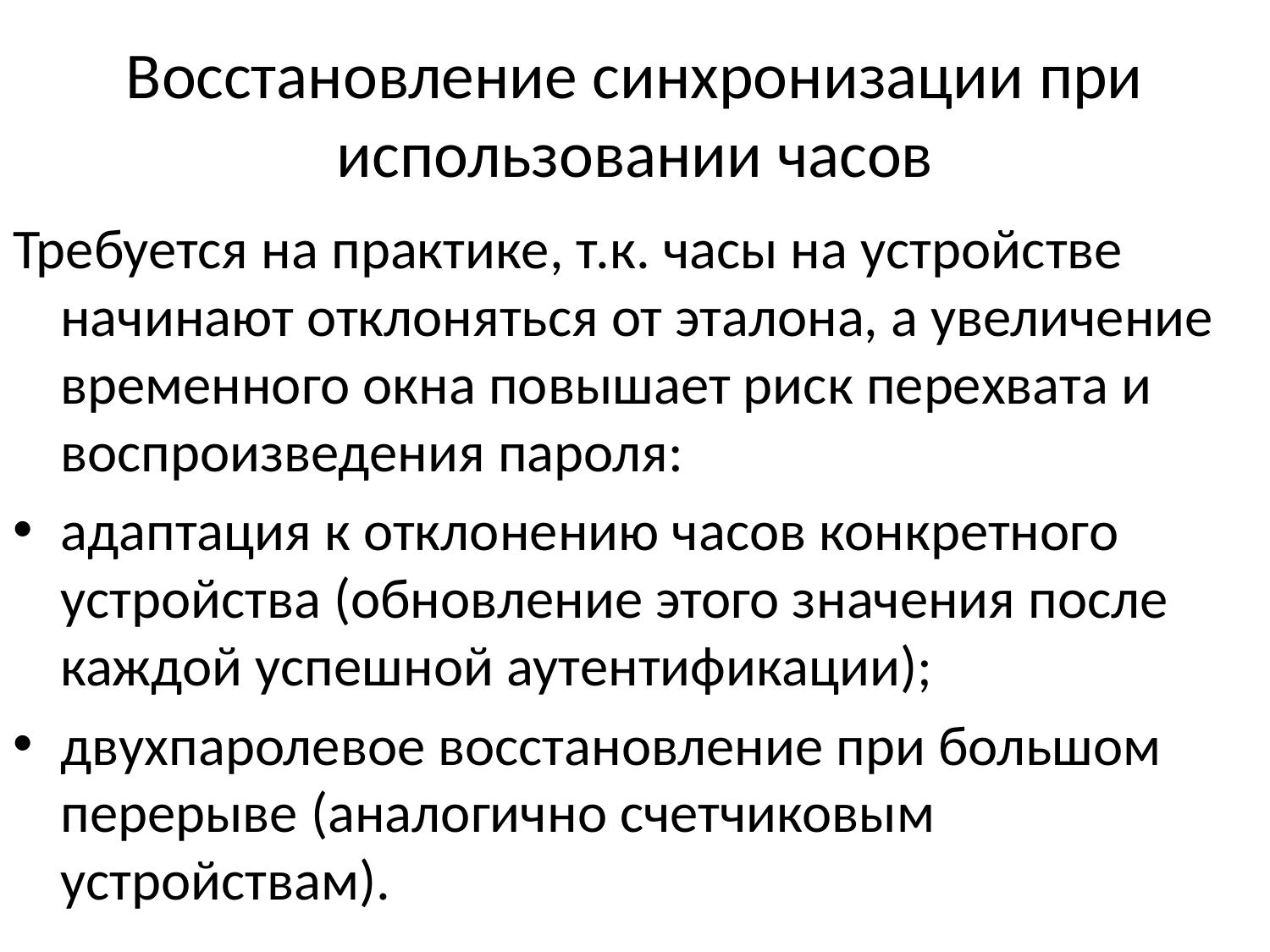

# Восстановление синхронизации при использовании часов
Требуется на практике, т.к. часы на устройстве начинают отклоняться от эталона, а увеличение временного окна повышает риск перехвата и воспроизведения пароля:
адаптация к отклонению часов конкретного устройства (обновление этого значения после каждой успешной аутентификации);
двухпаролевое восстановление при большом перерыве (аналогично счетчиковым устройствам).